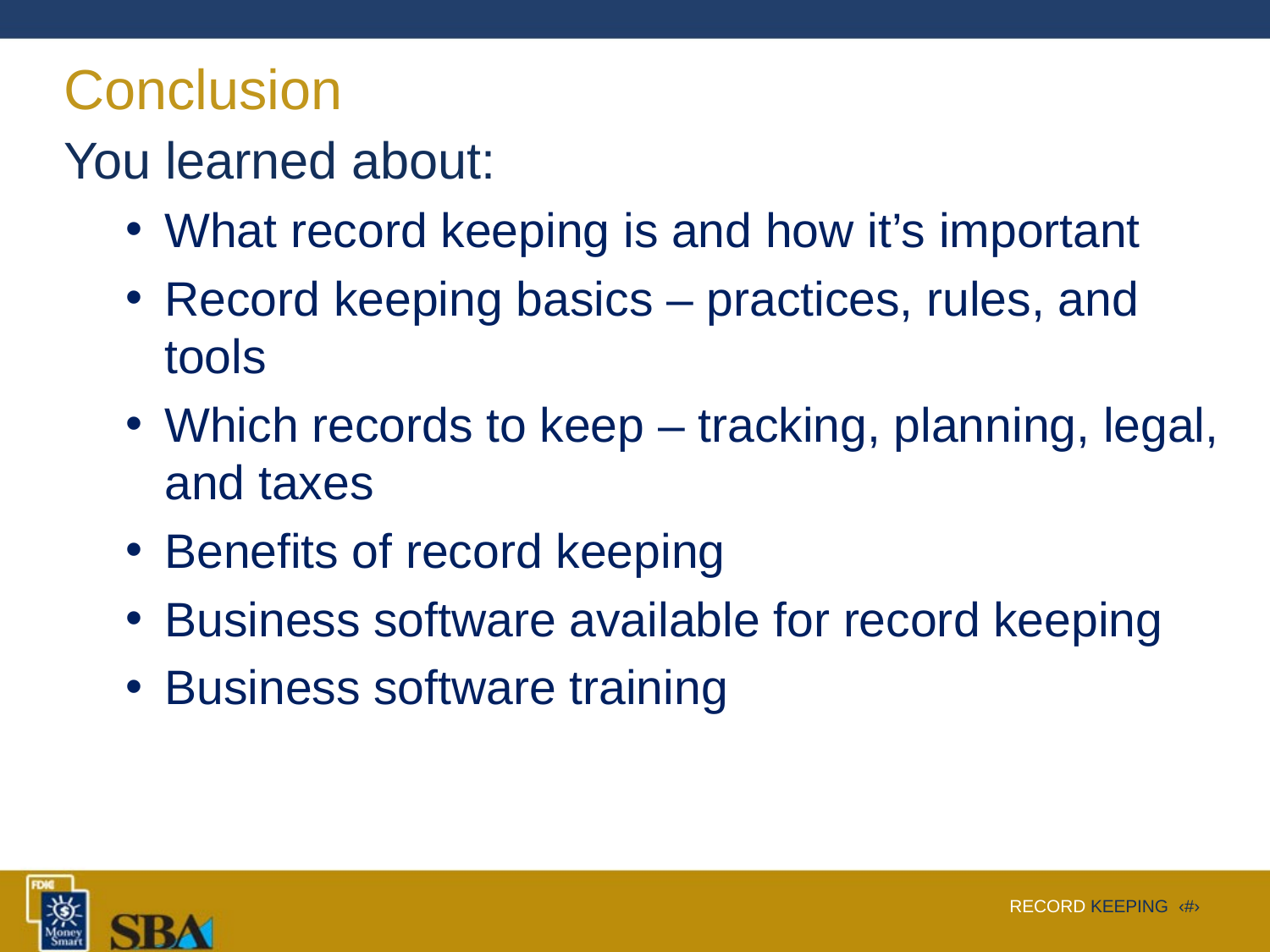

# Conclusion
You learned about:
What record keeping is and how it’s important
Record keeping basics – practices, rules, and tools
Which records to keep – tracking, planning, legal, and taxes
Benefits of record keeping
Business software available for record keeping
Business software training